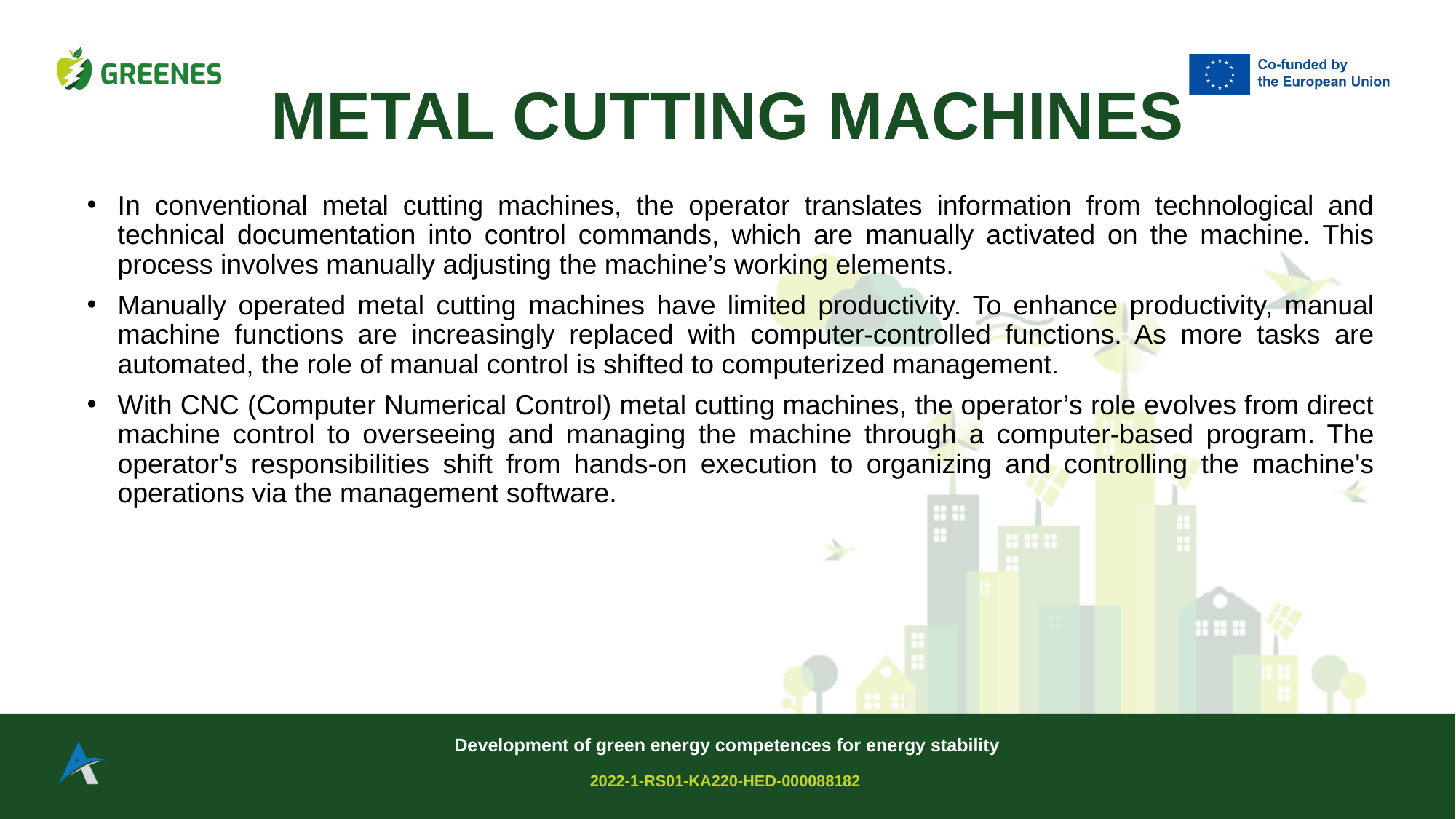

# METAL CUTTING MACHINES
In conventional metal cutting machines, the operator translates information from technological and technical documentation into control commands, which are manually activated on the machine. This process involves manually adjusting the machine’s working elements.
Manually operated metal cutting machines have limited productivity. To enhance productivity, manual machine functions are increasingly replaced with computer-controlled functions. As more tasks are automated, the role of manual control is shifted to computerized management.
With CNC (Computer Numerical Control) metal cutting machines, the operator’s role evolves from direct machine control to overseeing and managing the machine through a computer-based program. The operator's responsibilities shift from hands-on execution to organizing and controlling the machine's operations via the management software.